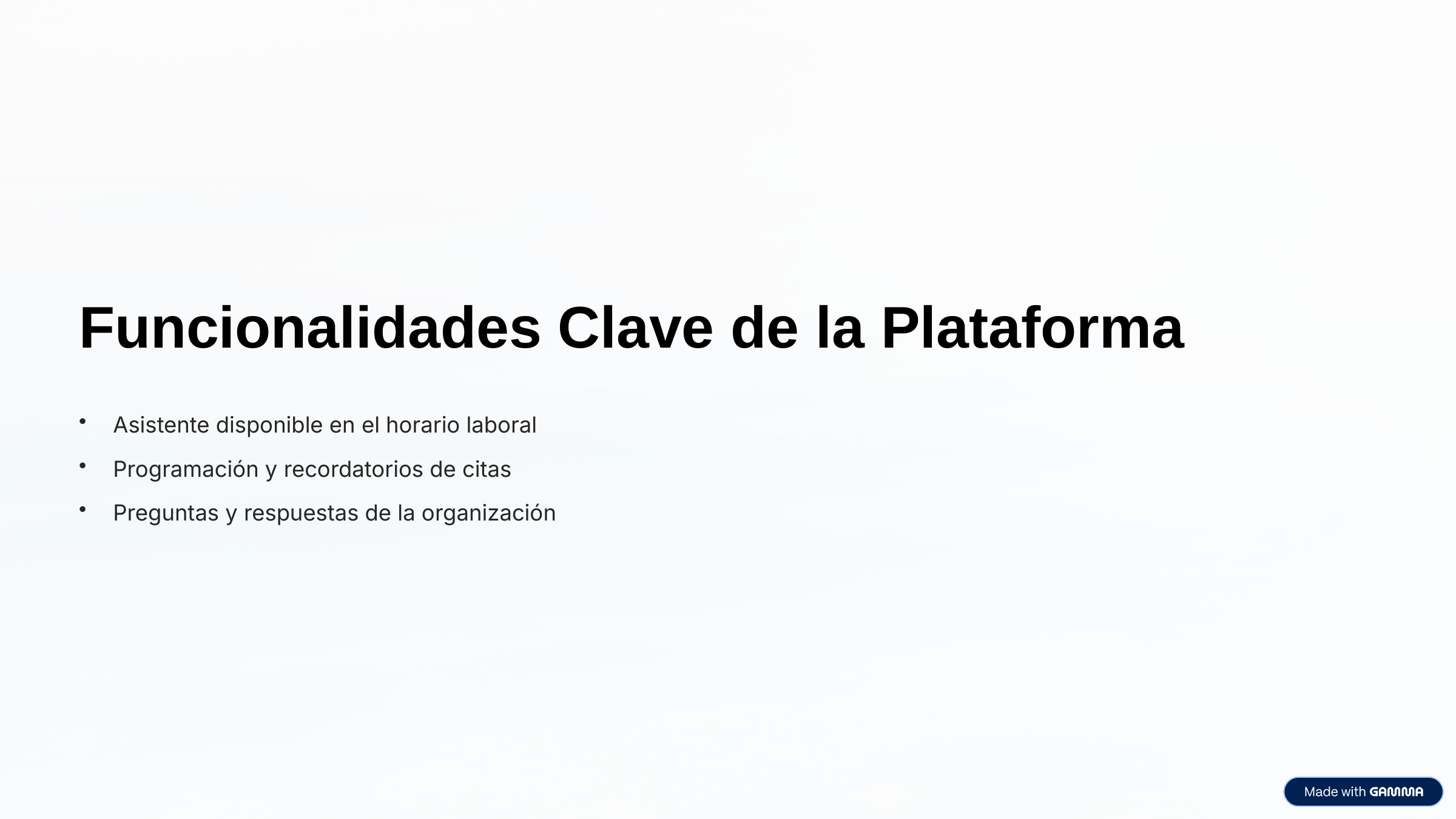

Funcionalidades Clave de la Plataforma
Asistente disponible en el horario laboral
Programación y recordatorios de citas
Preguntas y respuestas de la organización